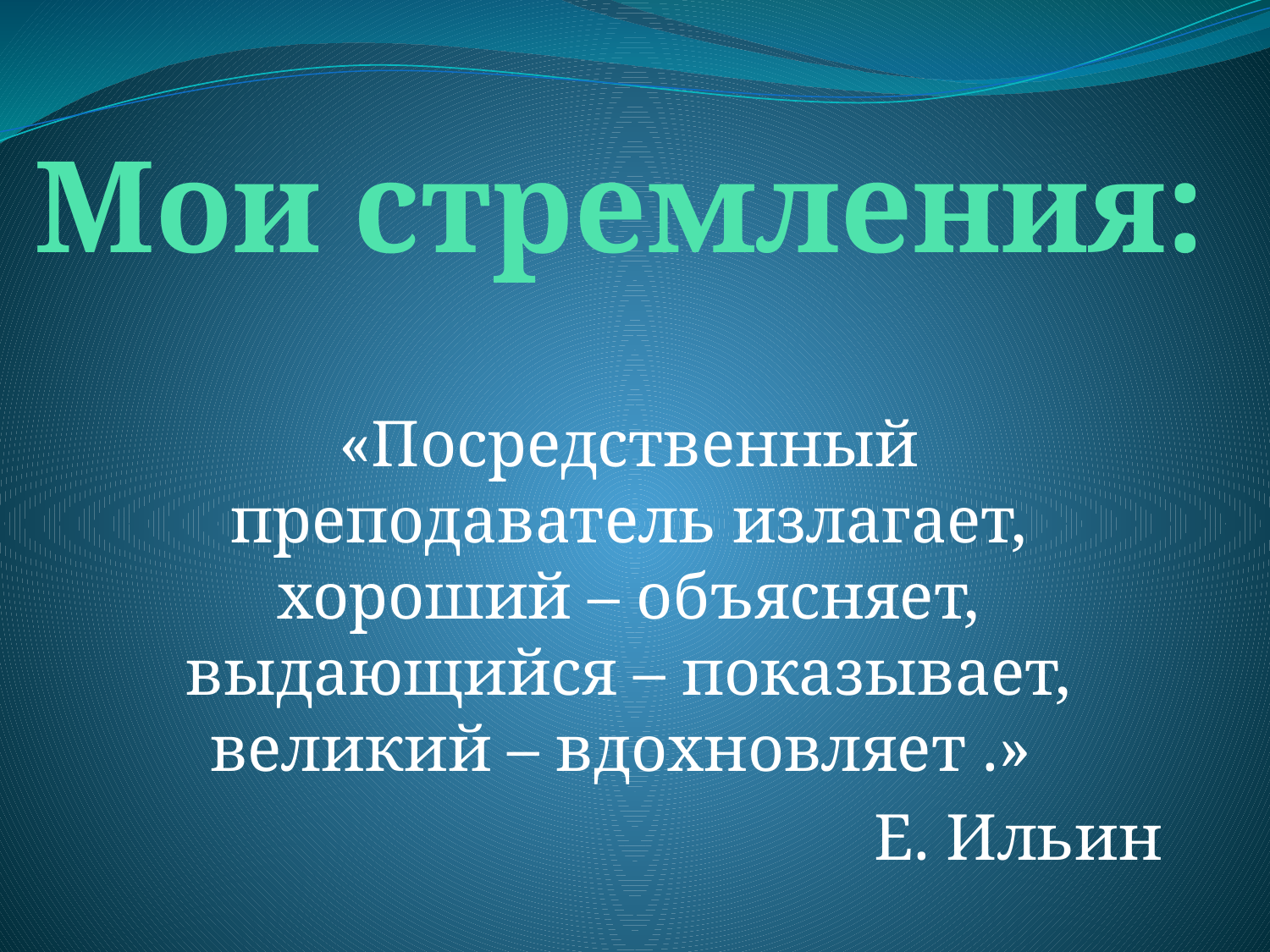

# Мои стремления:
«Посредственный преподаватель излагает, хороший – объясняет, выдающийся – показывает, великий – вдохновляет .»
Е. Ильин